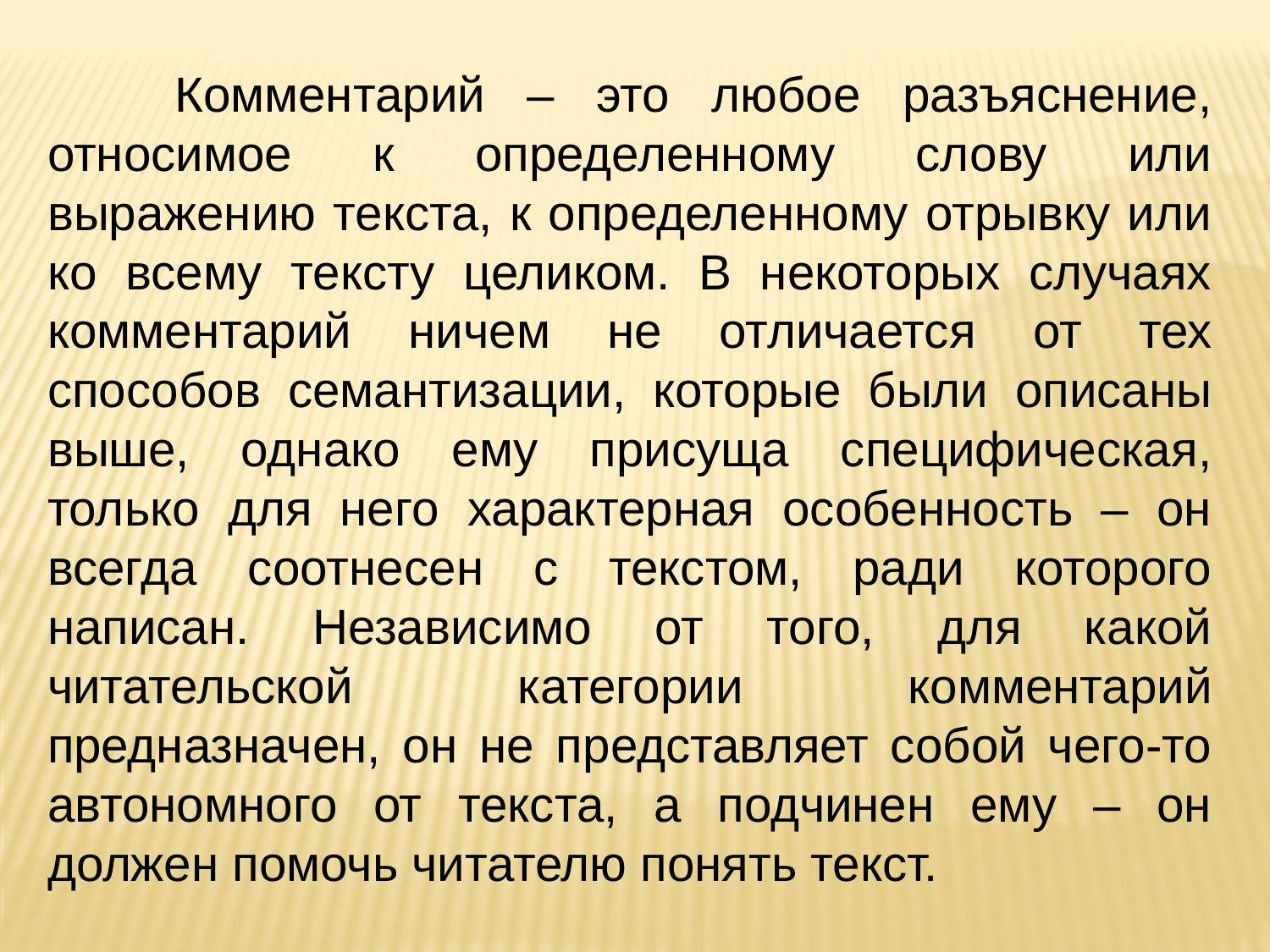

Комментарий – это любое разъяснение, относимое к определенному слову или выражению текста, к определенному отрывку или ко всему тексту целиком. В некоторых случаях комментарий ничем не отличается от тех способов семантизации, которые были описаны выше, однако ему присуща специфическая, только для него характерная особенность – он всегда соотнесен с текстом, ради которого написан. Независимо от того, для какой читательской категории комментарий предназначен, он не представляет собой чего-то автономного от текста, а подчинен ему – он должен помочь читателю понять текст.